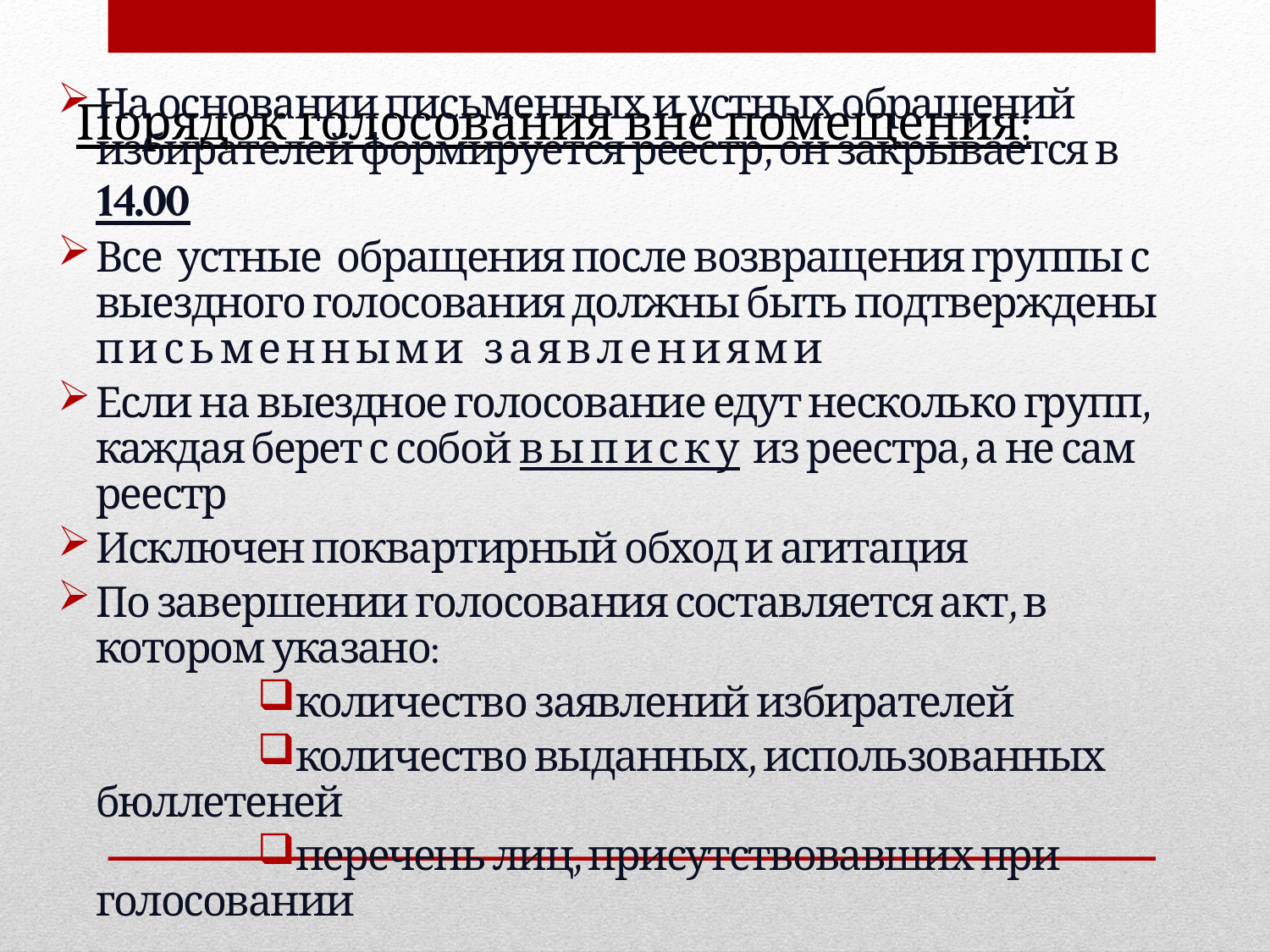

# Порядок голосования вне помещения:
На основании письменных и устных обращений избирателей формируется реестр, он закрывается в  14.00
Все  устные  обращения после возвращения группы с выездного голосования должны быть подтверждены письменными заявлениями
Если на выездное голосование едут несколько групп, каждая берет с собой выписку из реестра, а не сам реестр
Исключен поквартирный обход и агитация
По завершении голосования составляется акт, в котором указано:
количество заявлений избирателей
количество выданных, использованных бюллетеней
перечень лиц, присутствовавших при голосовании